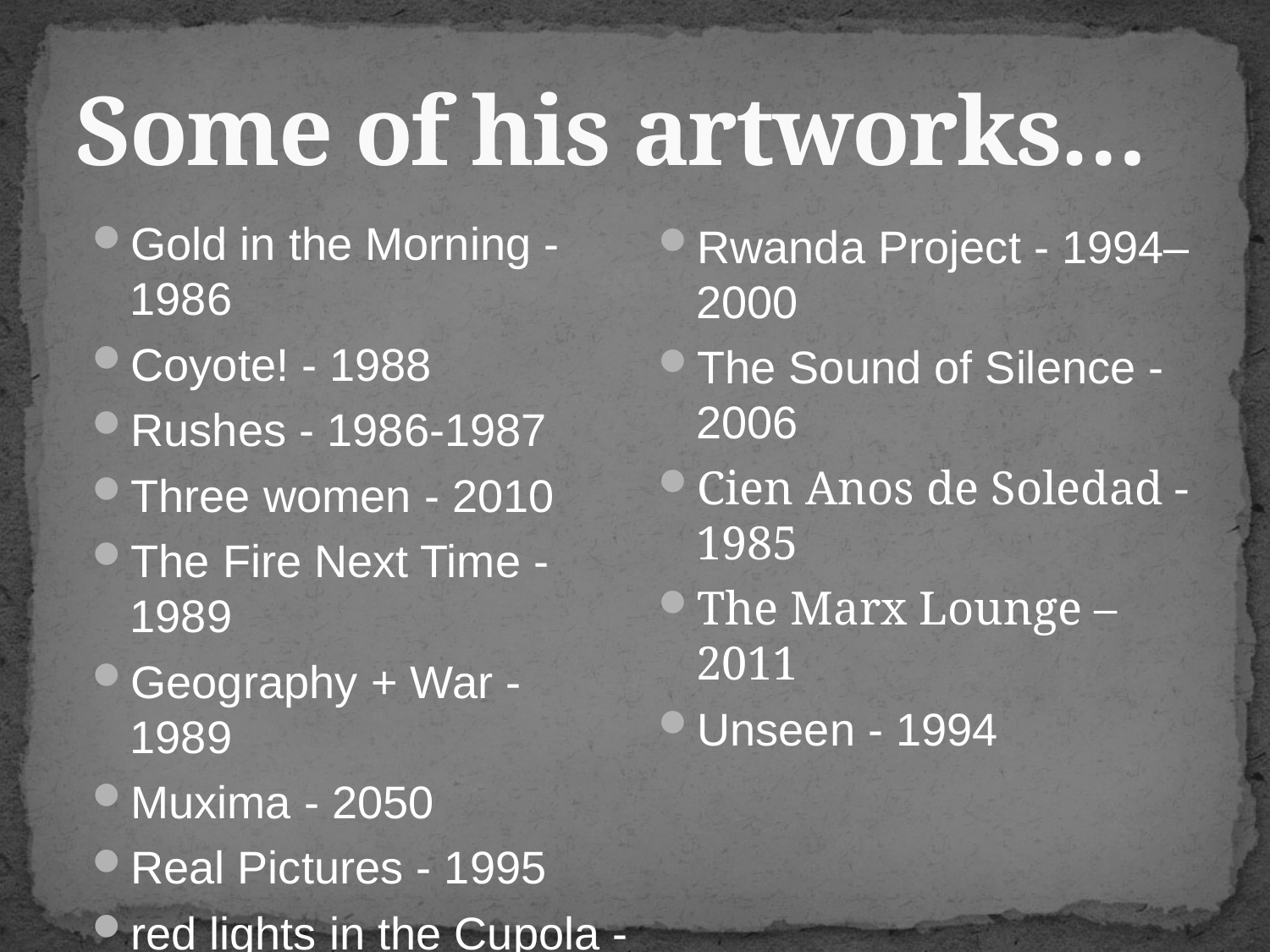

# Some of his artworks…
Gold in the Morning - 1986
Coyote! - 1988
Rushes - 1986-1987
Three women - 2010
The Fire Next Time - 1989
Geography + War - 1989
Muxima - 2050
Real Pictures - 1995
red lights in the Cupola - 1999

Rwanda Project - 1994–2000
The Sound of Silence - 2006
Cien Anos de Soledad - 1985
The Marx Lounge – 2011
Unseen - 1994